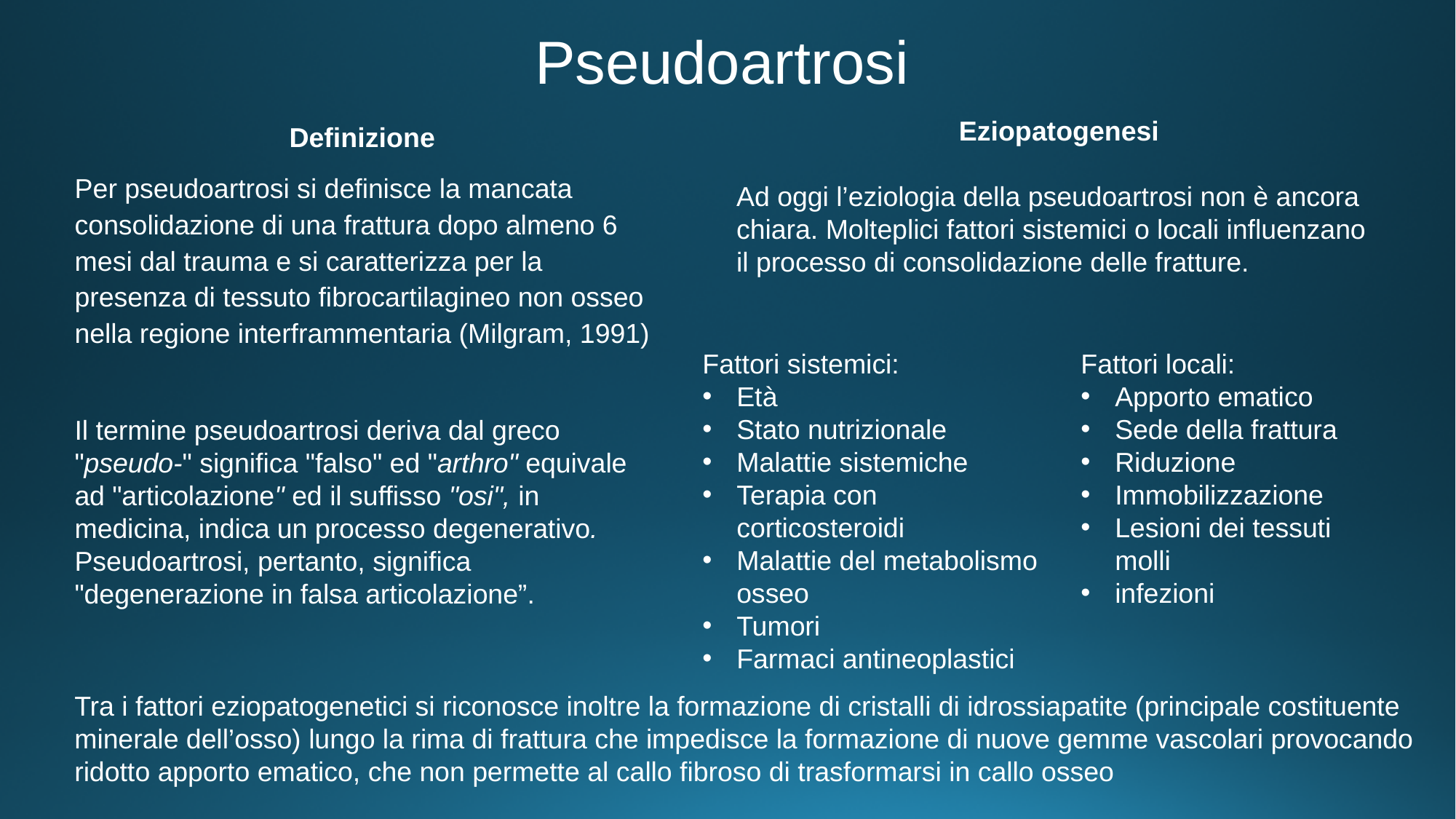

# Pseudoartrosi
Eziopatogenesi

Ad oggi l’eziologia della pseudoartrosi non è ancora chiara. Molteplici fattori sistemici o locali influenzano il processo di consolidazione delle fratture.
Definizione
Per pseudoartrosi si definisce la mancata consolidazione di una frattura dopo almeno 6 mesi dal trauma e si caratterizza per la presenza di tessuto fibrocartilagineo non osseo nella regione interframmentaria (Milgram, 1991)
Fattori sistemici:
Età
Stato nutrizionale
Malattie sistemiche
Terapia con corticosteroidi
Malattie del metabolismo osseo
Tumori
Farmaci antineoplastici

Fattori locali:
Apporto ematico
Sede della frattura
Riduzione
Immobilizzazione
Lesioni dei tessuti molli
infezioni
Il termine pseudoartrosi deriva dal greco "pseudo-" significa "falso" ed "arthro" equivale ad "articolazione" ed il suffisso "osi", in medicina, indica un processo degenerativo. Pseudoartrosi, pertanto, significa "degenerazione in falsa articolazione”.
Tra i fattori eziopatogenetici si riconosce inoltre la formazione di cristalli di idrossiapatite (principale costituente minerale dell’osso) lungo la rima di frattura che impedisce la formazione di nuove gemme vascolari provocando ridotto apporto ematico, che non permette al callo fibroso di trasformarsi in callo osseo